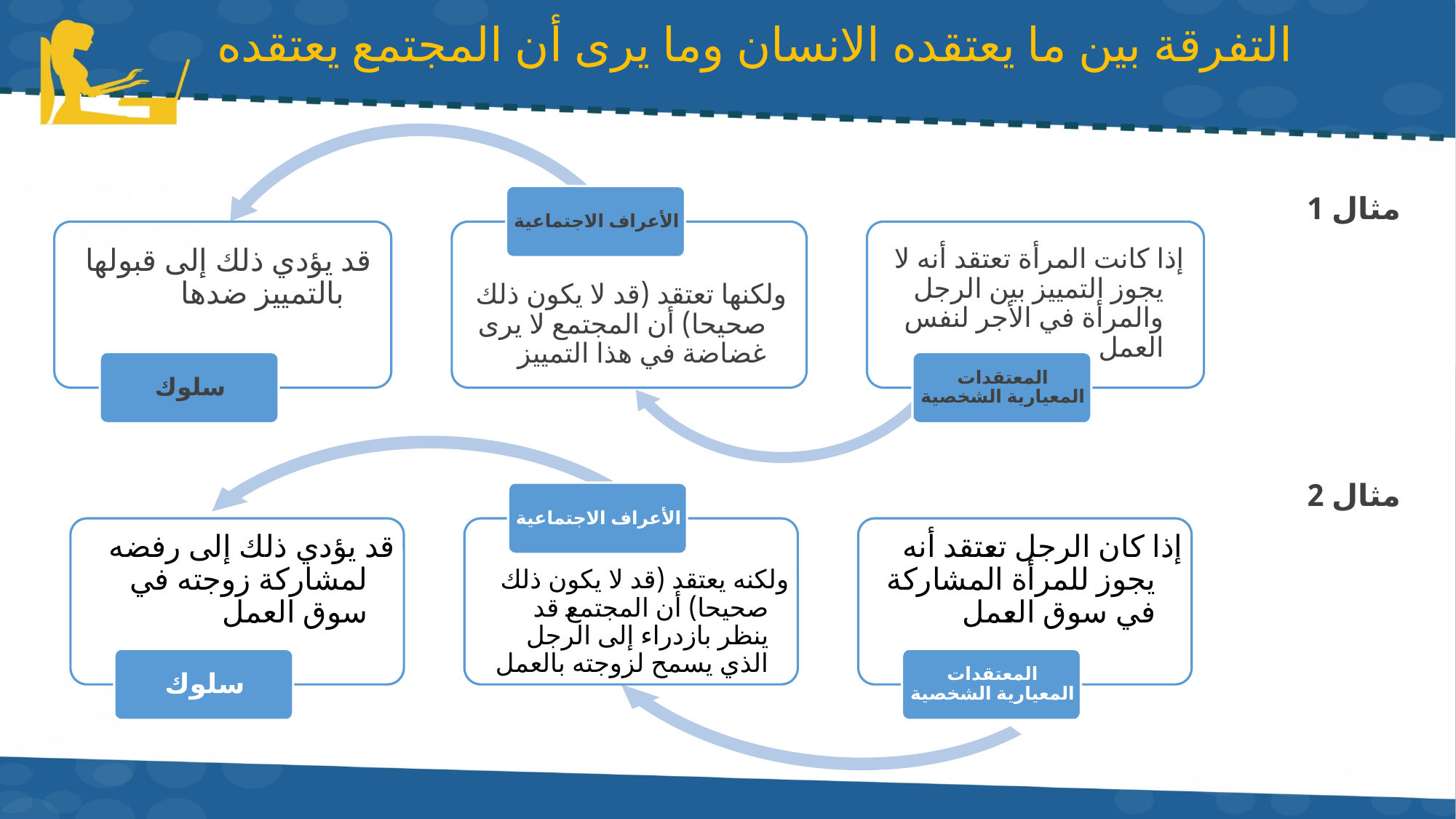

# التفرقة بين ما يعتقده الانسان وما يرى أن المجتمع يعتقده
إذا كانت المرأة تعتقد أنه لا يجوز التمييز بين الرجل والمرأة في الأجر لنفس العمل
المعتقدات المعيارية الشخصية
ولكنها تعتقد (قد لا يكون ذلك صحيحا) أن المجتمع لا يرى غضاضة في هذا التمييز
الأعراف الاجتماعية
قد يؤدي ذلك إلى قبولها بالتمييز ضدها
سلوك
مثال 1
إذا كان الرجل تعتقد أنه يجوز للمرأة المشاركة في سوق العمل
المعتقدات المعيارية الشخصية
ولكنه يعتقد (قد لا يكون ذلك صحيحا) أن المجتمع قد ينظر بازدراء إلى الرجل الذي يسمح لزوجته بالعمل
الأعراف الاجتماعية
قد يؤدي ذلك إلى رفضه لمشاركة زوجته في سوق العمل
سلوك
مثال 2